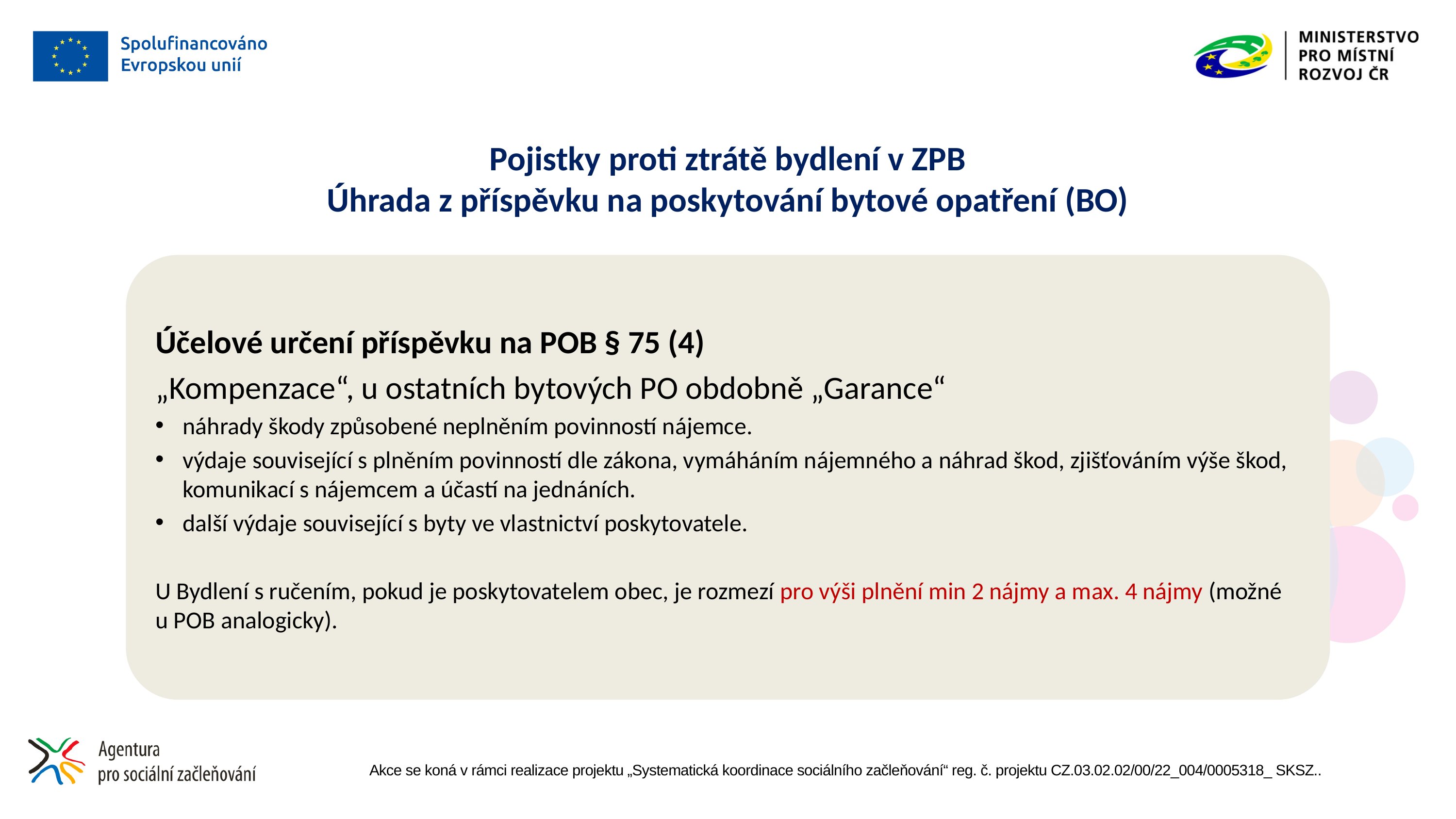

# Pojistky proti ztrátě bydlení v ZPB Úhrada z příspěvku na poskytování bytové opatření (BO)
Účelové určení příspěvku na POB § 75 (4)
„Kompenzace“, u ostatních bytových PO obdobně „Garance“
náhrady škody způsobené neplněním povinností nájemce.​
výdaje související s plněním povinností dle zákona, vymáháním nájemného a náhrad škod, zjišťováním výše škod, komunikací s nájemcem a účastí na jednáních.​
další výdaje související s byty ve vlastnictví poskytovatele.​

U Bydlení s ručením, pokud je poskytovatelem obec, je rozmezí pro výši plnění min 2 nájmy a max. 4 nájmy (možné u POB analogicky).